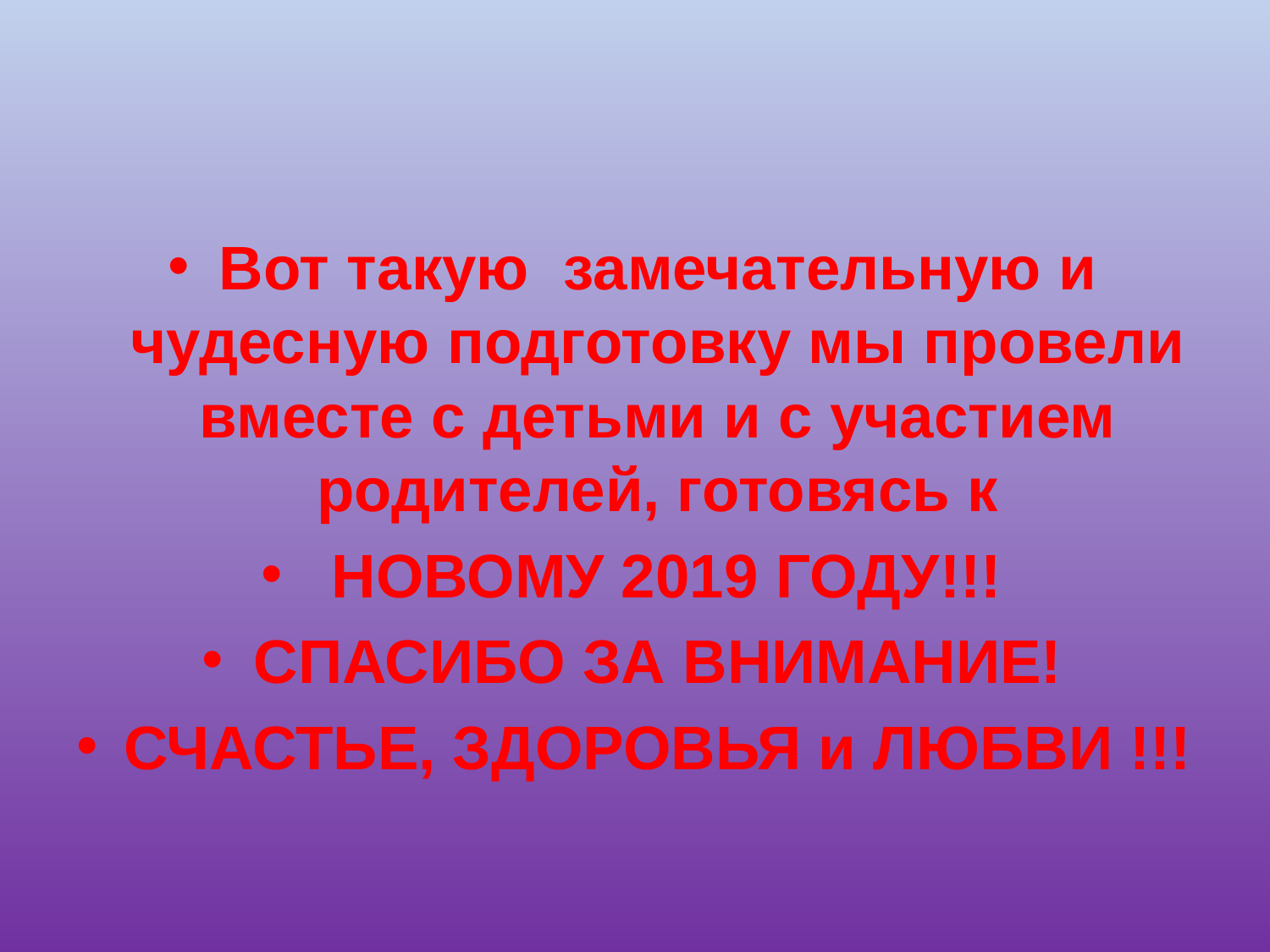

Вот такую  замечательную и чудесную подготовку мы провели вместе с детьми и с участием родителей, готовясь к
 НОВОМУ 2019 ГОДУ!!!
СПАСИБО ЗА ВНИМАНИЕ!
СЧАСТЬЕ, ЗДОРОВЬЯ и ЛЮБВИ !!!